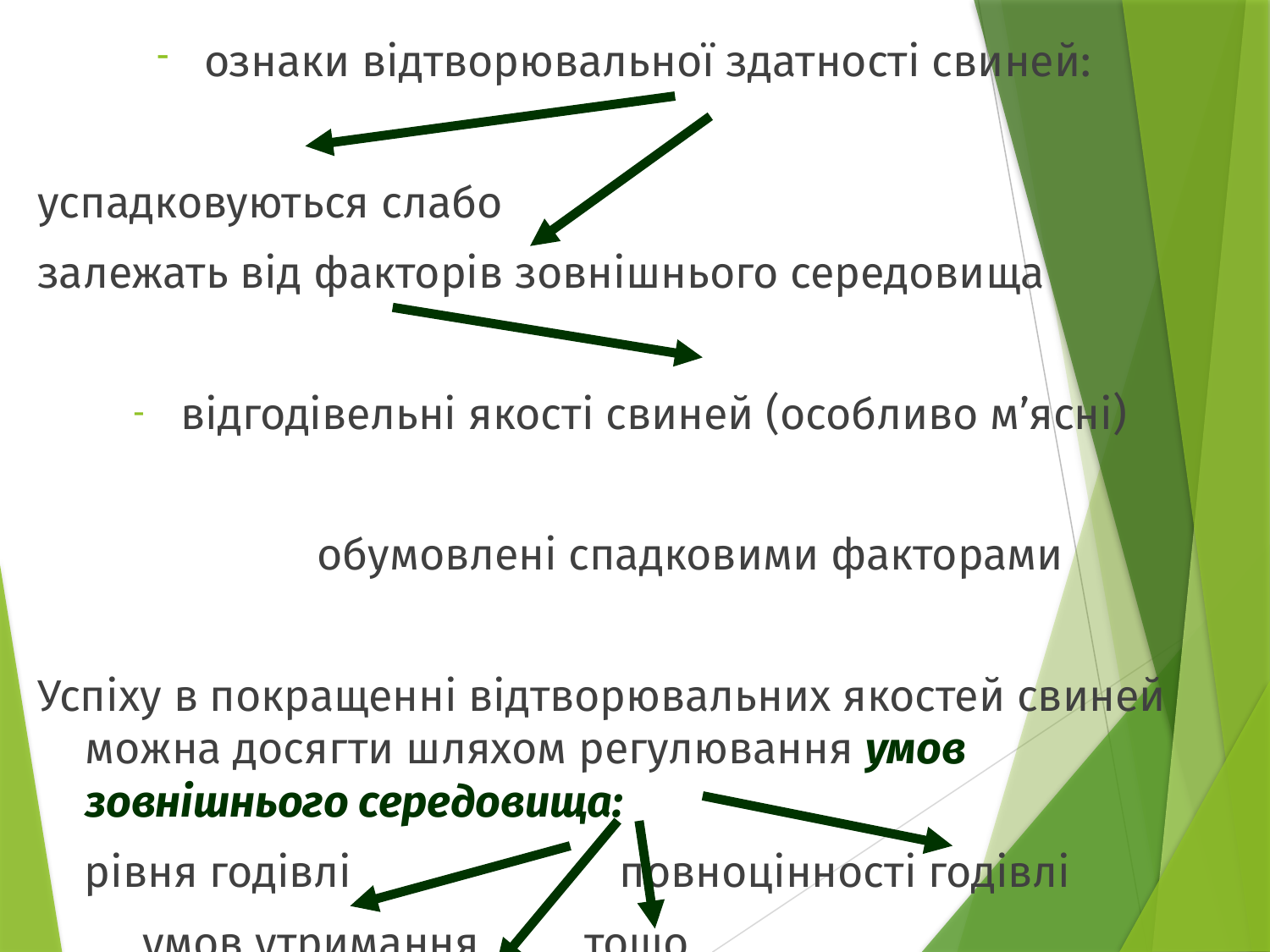

ознаки відтворювальної здатності свиней:

успадковуються слабо
залежать від факторів зовнішнього середовища

відгодівельні якості свиней (особливо м’ясні)

                        обумовлені спадковими факторами

Успіху в покращенні відтворювальних якостей свиней можна досягти шляхом регулювання умов зовнішнього середовища:
    рівня годівлі                       повноцінності годівлі
         умов утримання         тощо